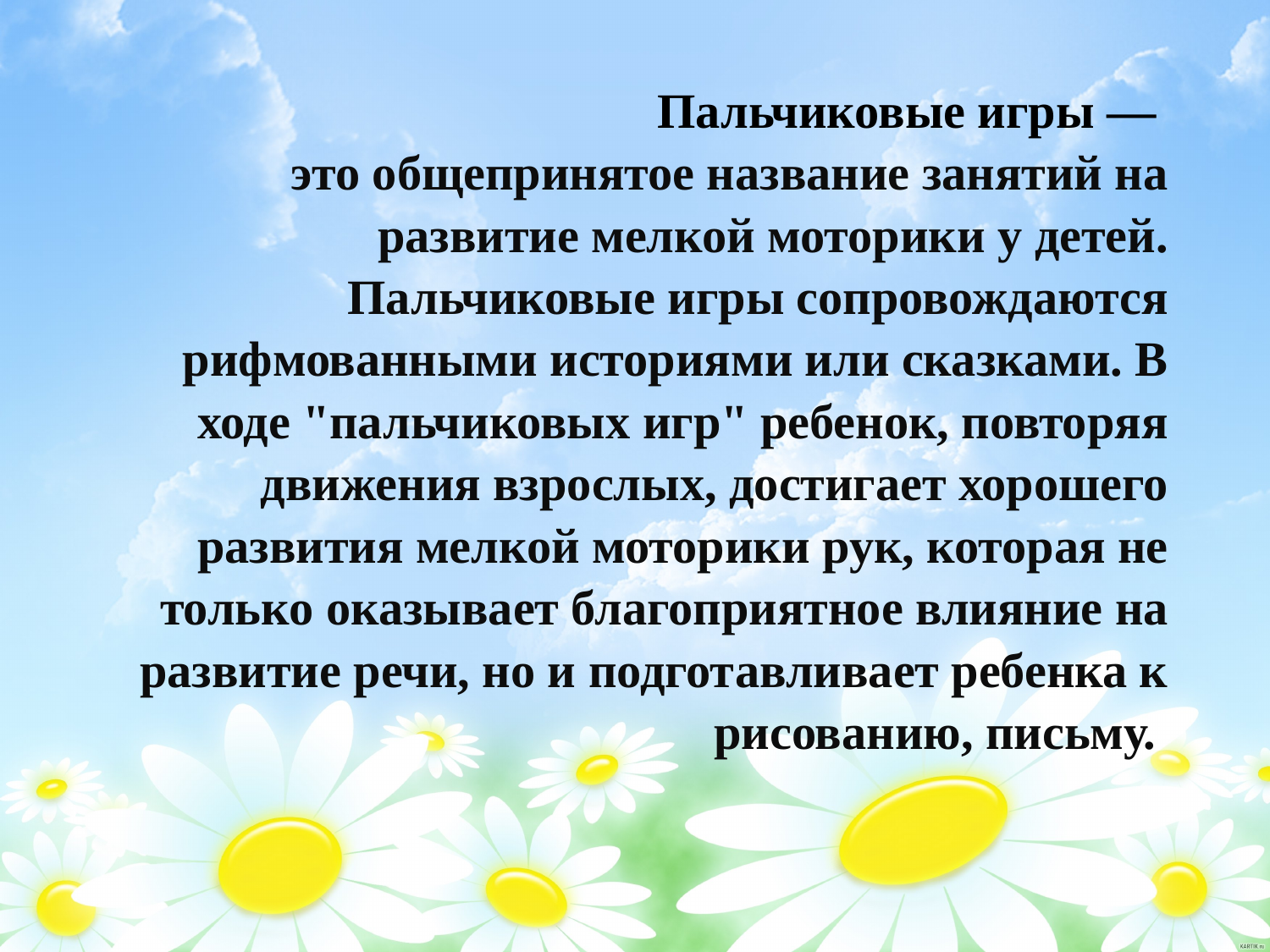

Пальчиковые игры —
это общепринятое название занятий на развитие мелкой моторики у детей. Пальчиковые игры сопровождаются рифмованными историями или сказками. В ходе "пальчиковых игр" ребенок, повторяя движения взрослых, достигает хорошего развития мелкой моторики рук, которая не только оказывает благоприятное влияние на развитие речи, но и подготавливает ребенка к рисованию, письму.